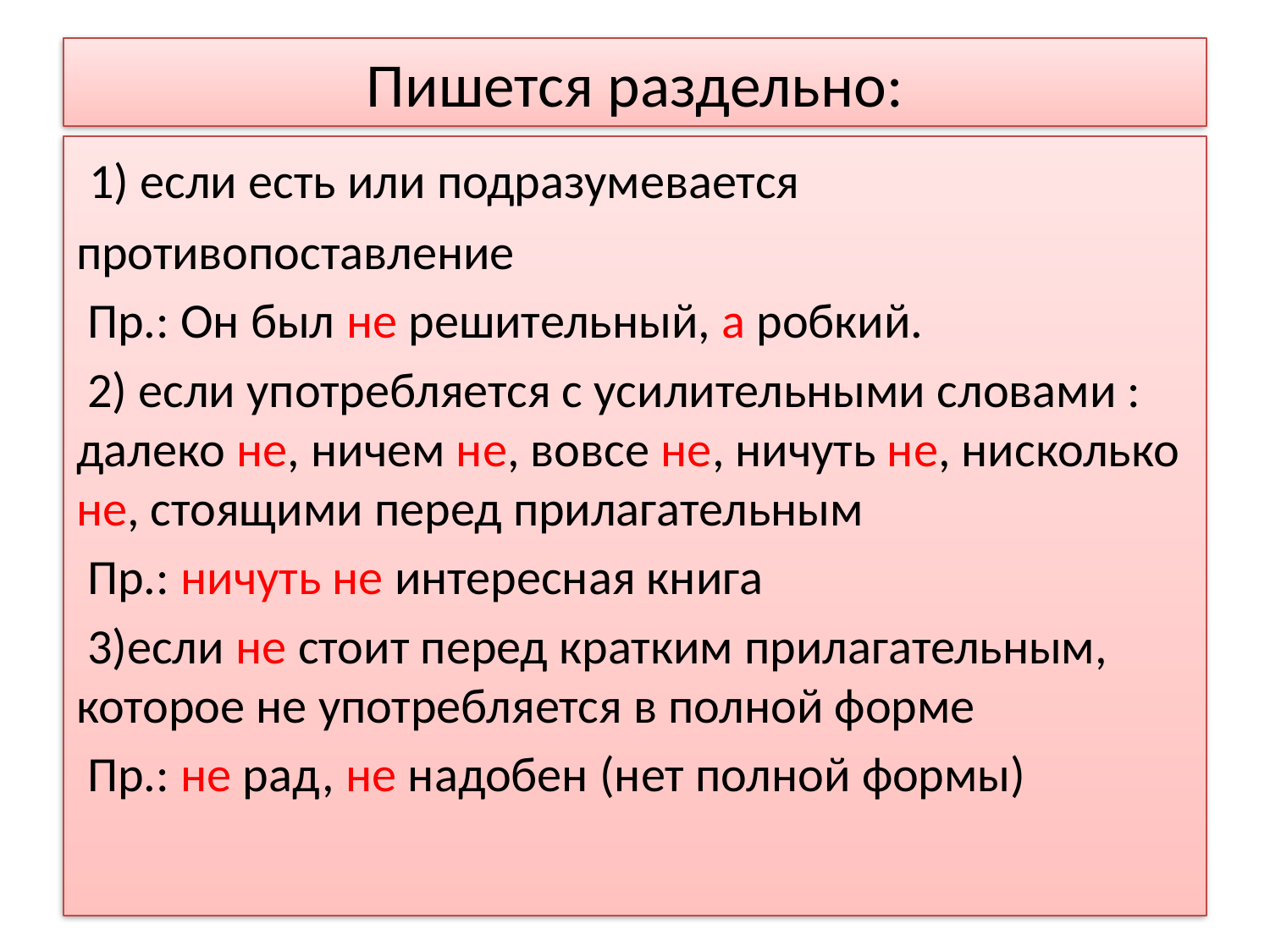

# Пишется раздельно:
 1) если есть или подразумевается
противопоставление
 Пр.: Он был не решительный, а робкий.
 2) если употребляется с усилительными словами : далеко не, ничем не, вовсе не, ничуть не, нисколько не, стоящими перед прилагательным
 Пр.: ничуть не интересная книга
 3)если не стоит перед кратким прилагательным, которое не употребляется в полной форме
 Пр.: не рад, не надобен (нет полной формы)